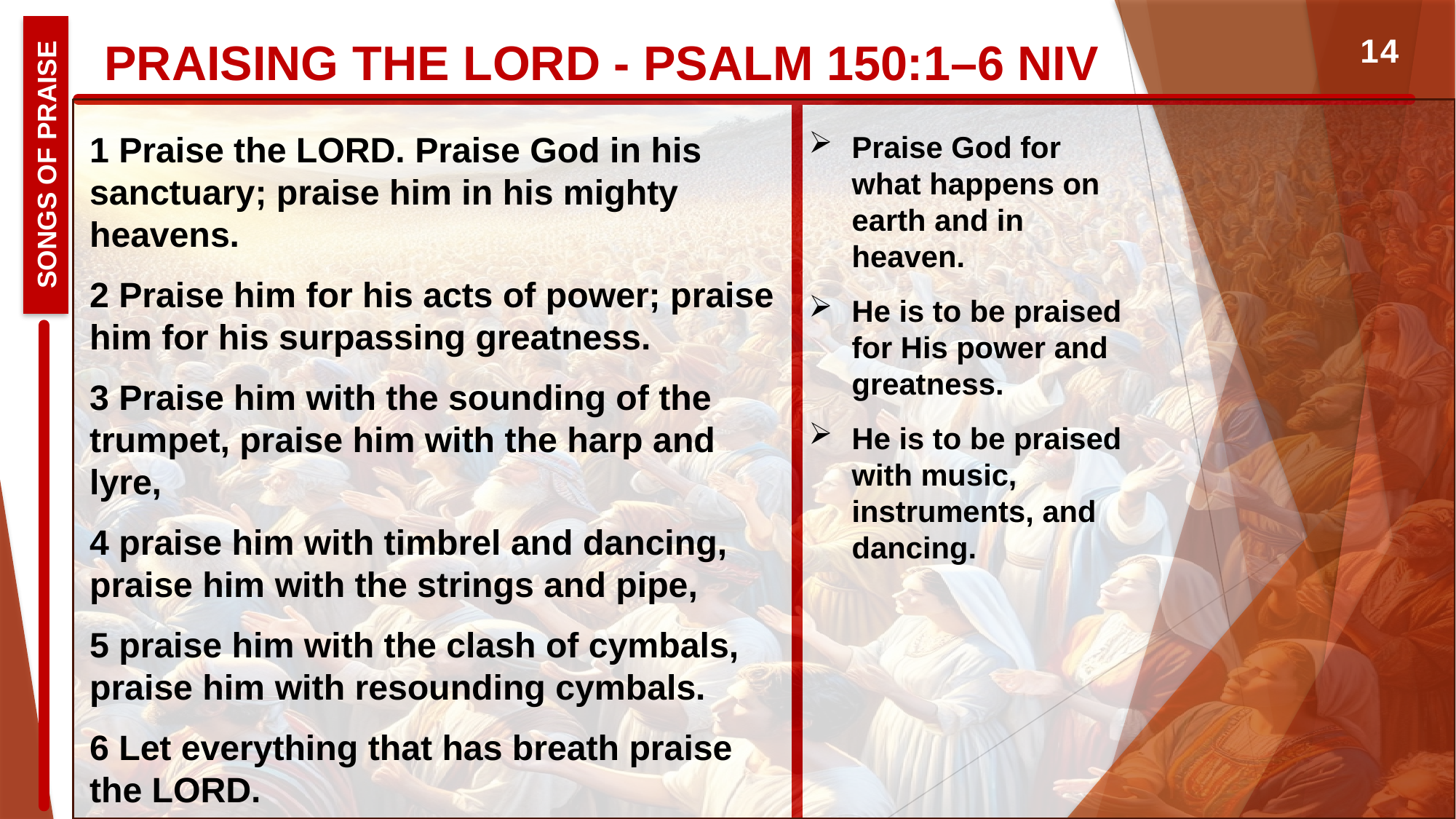

# Praising the Lord - Psalm 150:1–6 NIV
14

1 Praise the LORD. Praise God in his sanctuary; praise him in his mighty heavens.
2 Praise him for his acts of power; praise him for his surpassing greatness.
3 Praise him with the sounding of the trumpet, praise him with the harp and lyre,
4 praise him with timbrel and dancing, praise him with the strings and pipe,
5 praise him with the clash of cymbals, praise him with resounding cymbals.
6 Let everything that has breath praise the LORD.
Praise the LORD.
Praise God for what happens on earth and in heaven.
He is to be praised for His power and greatness.
He is to be praised with music, instruments, and dancing.
Songs of Praise